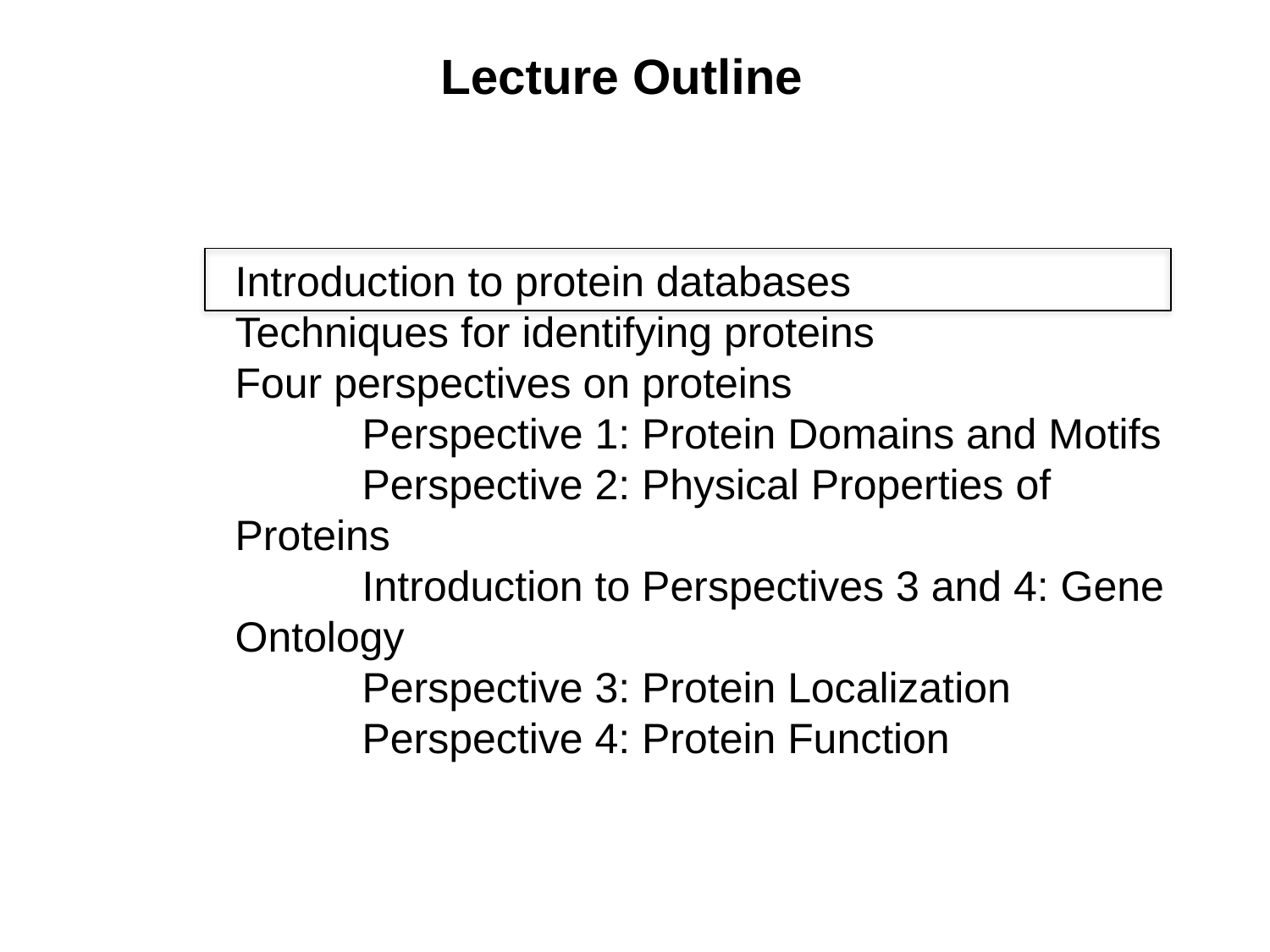

Lecture Outline

Introduction to protein databases
Techniques for identifying proteins
Four perspectives on proteins
	Perspective 1: Protein Domains and Motifs
	Perspective 2: Physical Properties of Proteins
	Introduction to Perspectives 3 and 4: Gene Ontology
	Perspective 3: Protein Localization
	Perspective 4: Protein Function